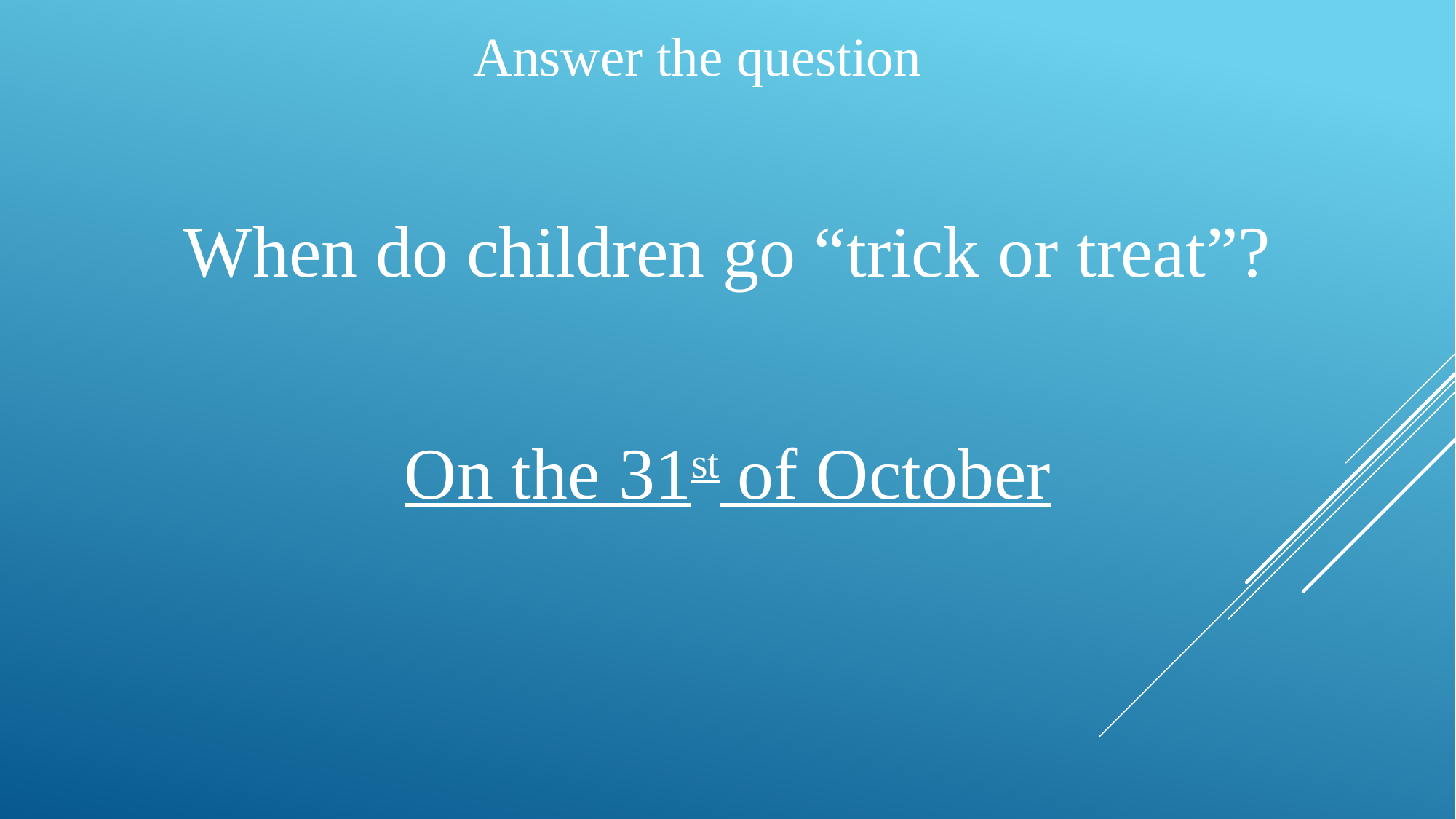

Answer the question
When do children go “trick or treat”?

On the 31st of October